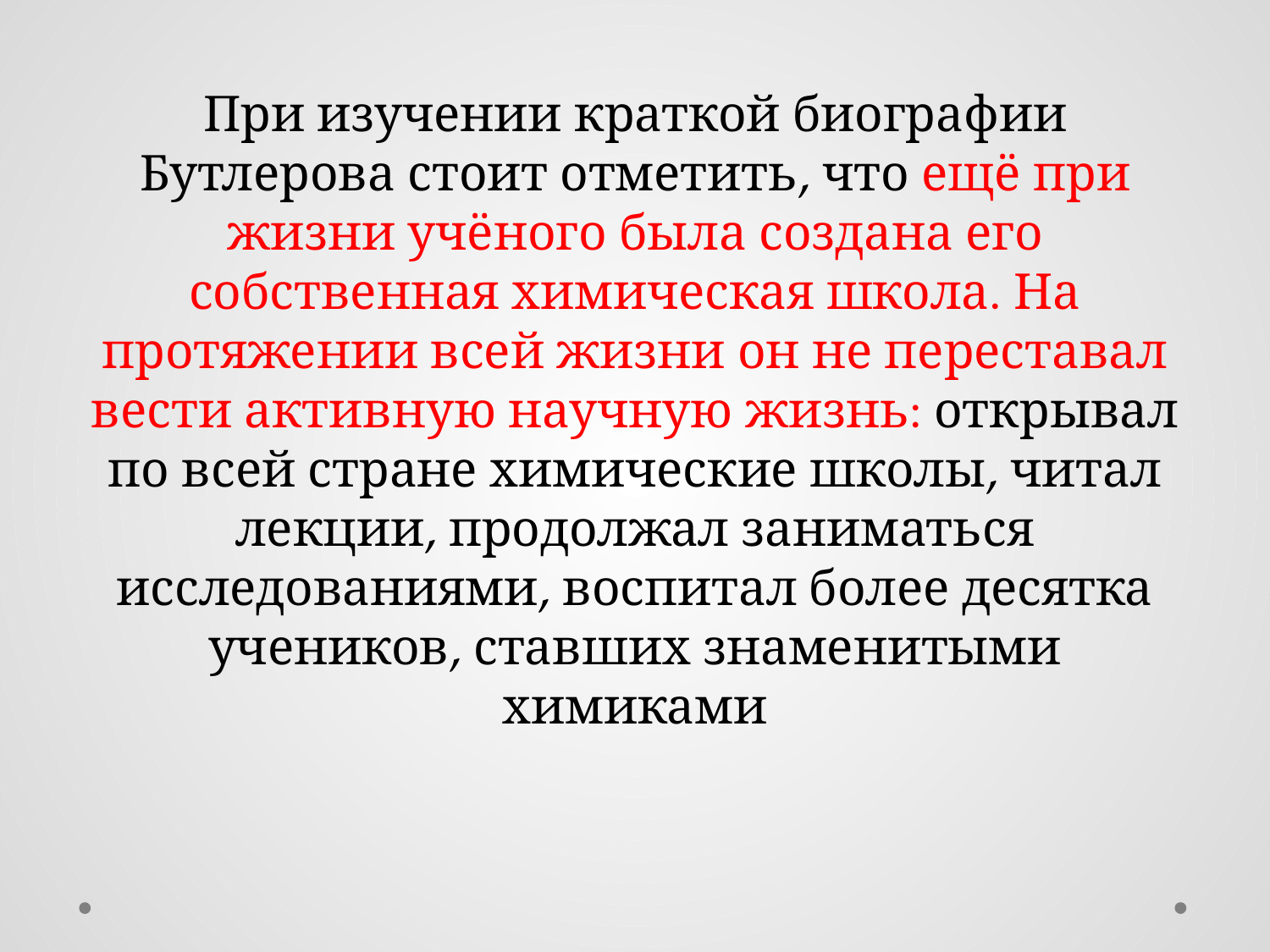

При изучении краткой биографии Бутлерова стоит отметить, что ещё при жизни учёного была создана его собственная химическая школа. На протяжении всей жизни он не переставал вести активную научную жизнь: открывал по всей стране химические школы, читал лекции, продолжал заниматься исследованиями, воспитал более десятка учеников, ставших знаменитыми химиками